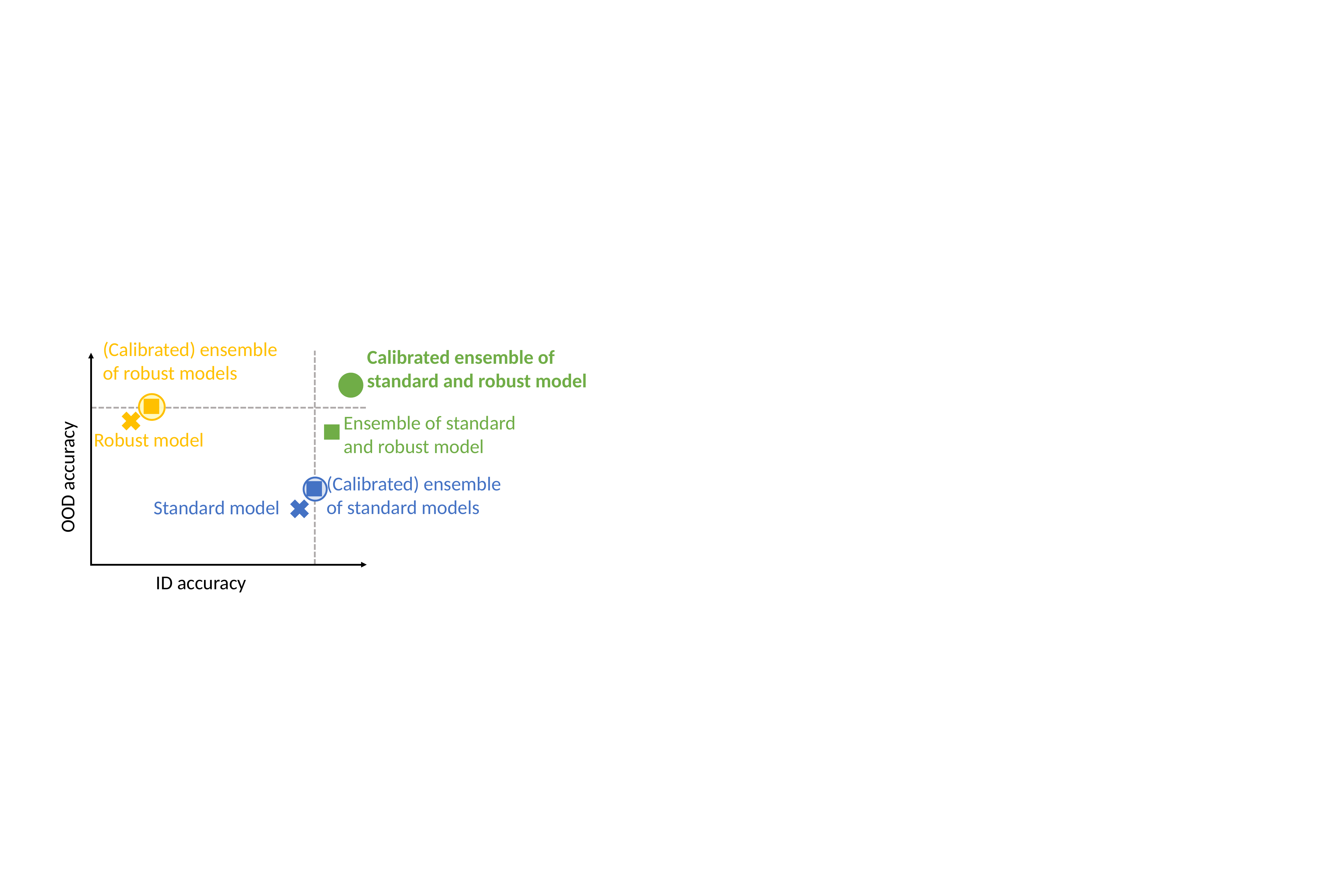

#
(Calibrated) ensemble of robust models
Calibrated ensemble of standard and robust model

OOD accuracy

Ensemble of standard and robust model

Robust model
(Calibrated) ensemble of standard models

Standard model

ID accuracy